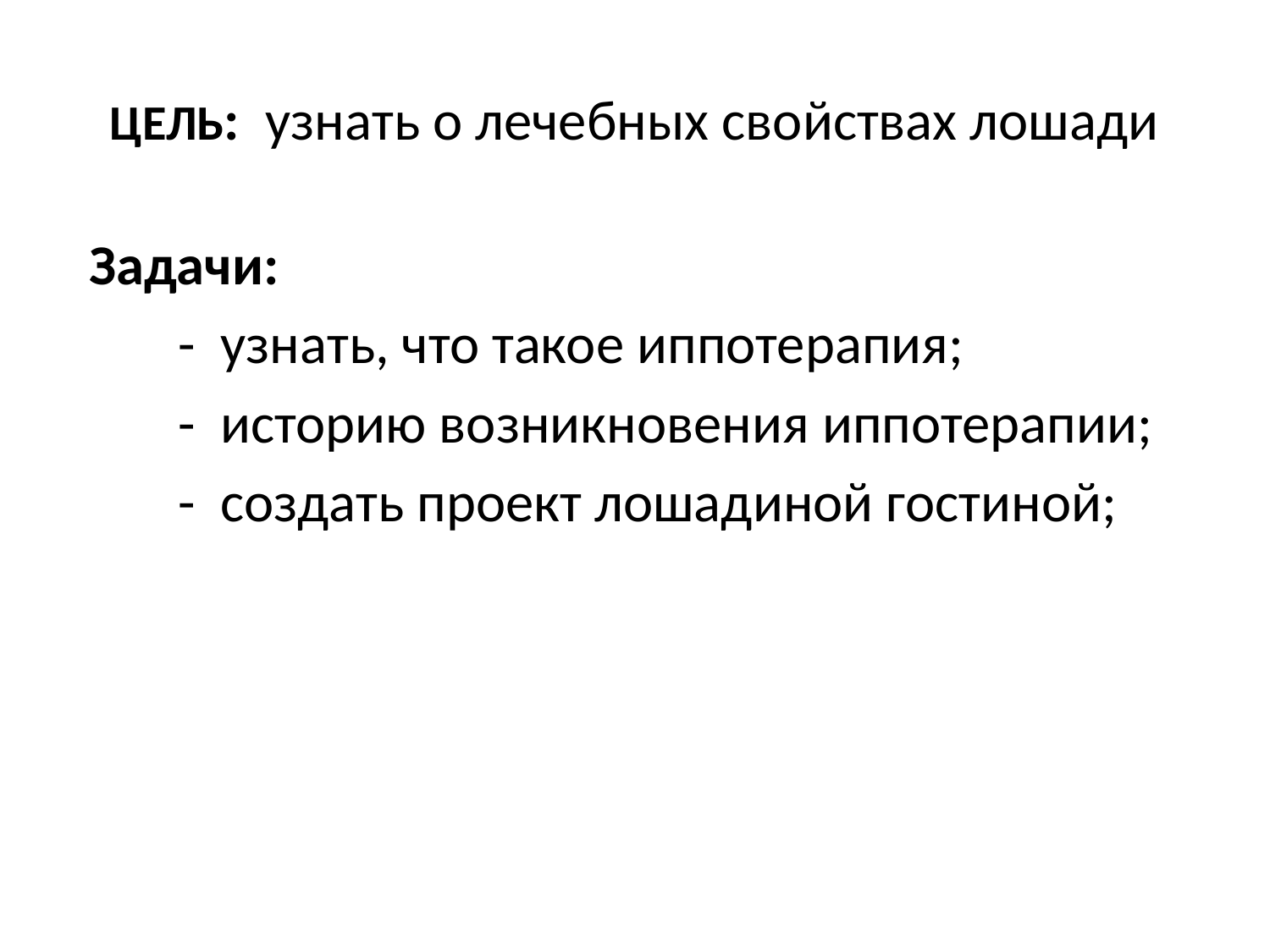

# ЦЕЛЬ:  узнать о лечебных свойствах лошади
 Задачи:
        -  узнать, что такое иппотерапия;
        -  историю возникновения иппотерапии;
        -  создать проект лошадиной гостиной;